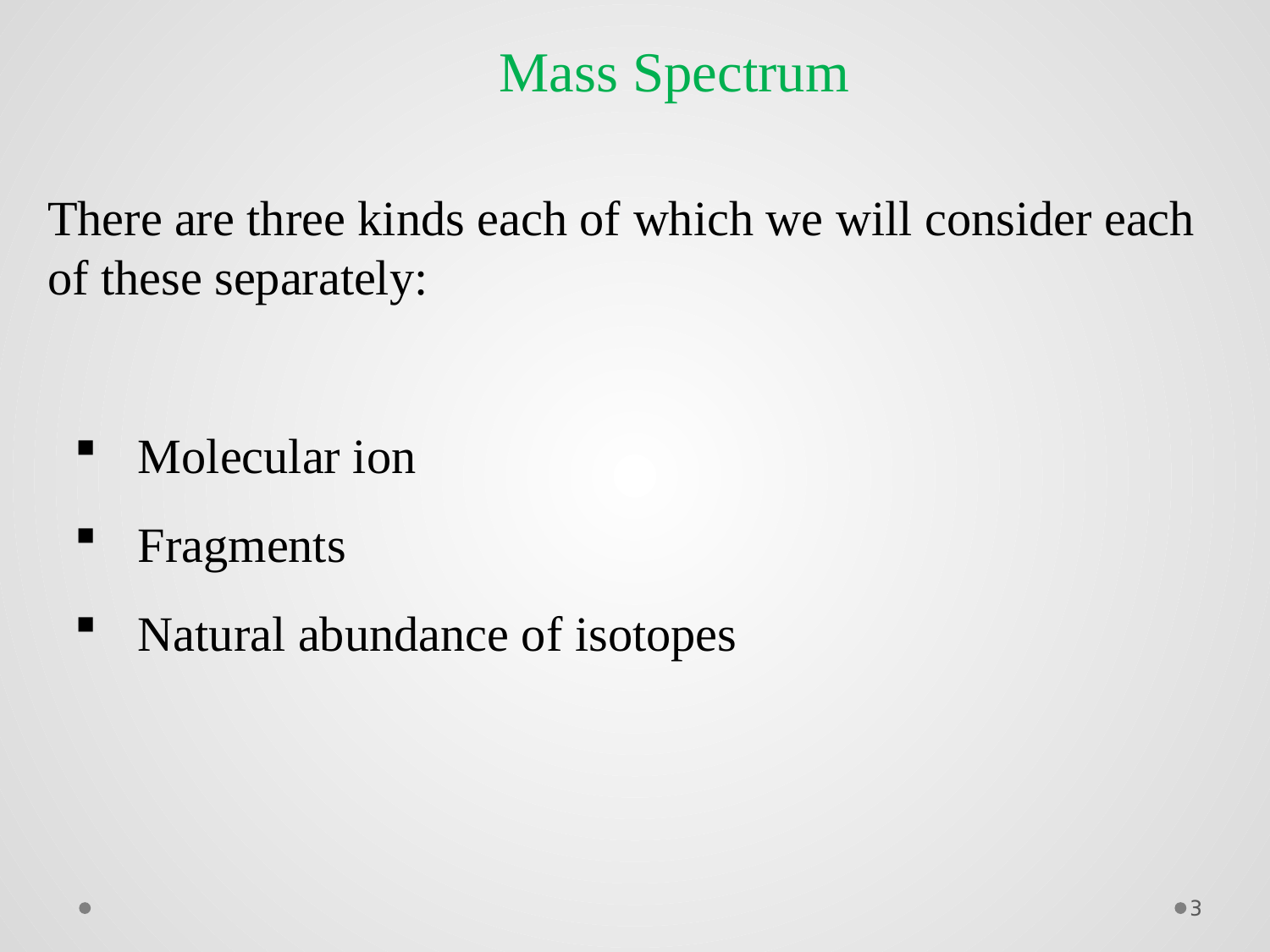

Mass Spectrum

There are three kinds each of which we will consider each of these separately:

Molecular ion
Fragments
Natural abundance of isotopes

3